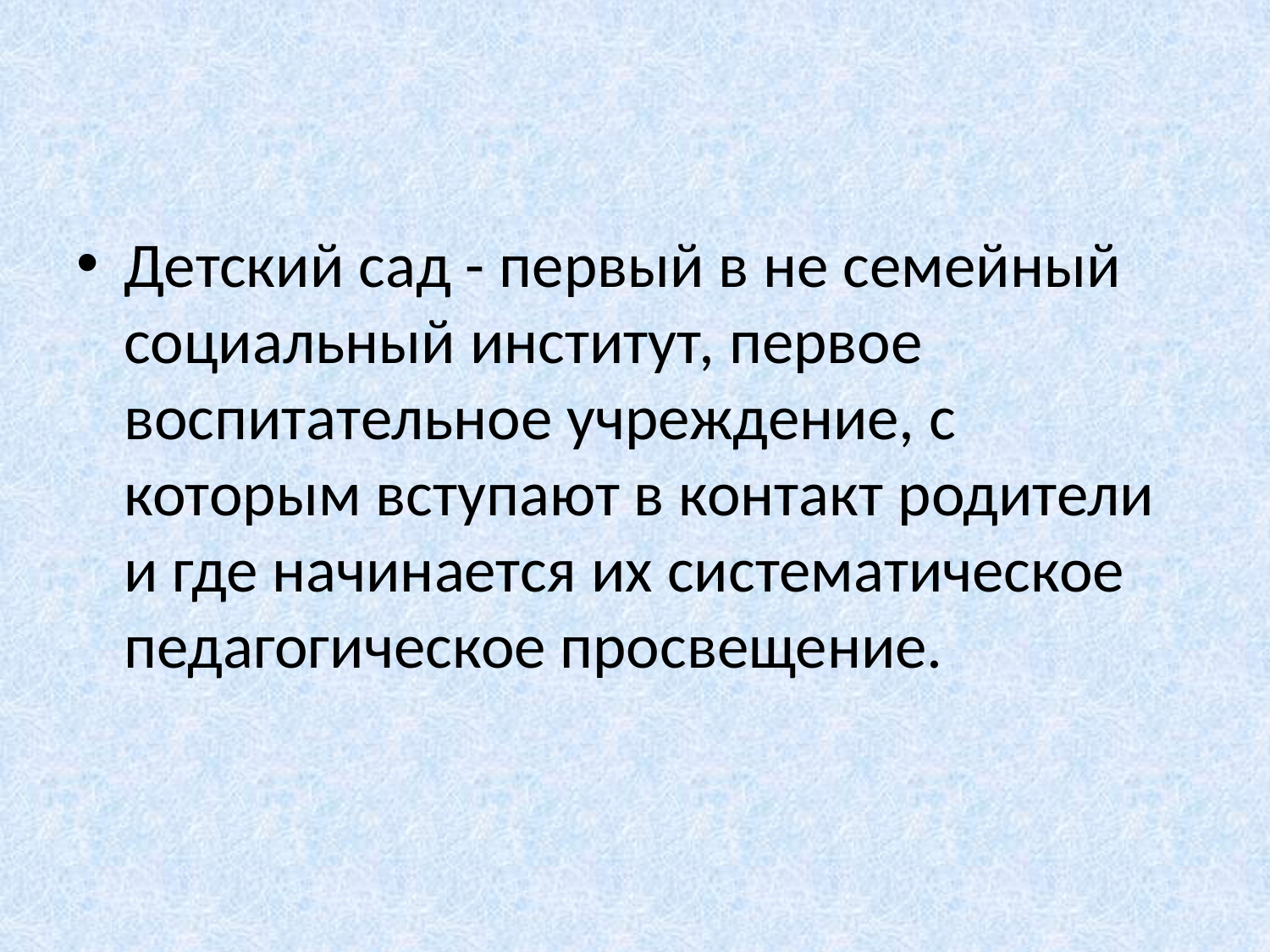

Детский сад - первый в не семейный социальный институт, первое воспитательное учреждение, с которым вступают в контакт родители и где начинается их систематическое педагогическое просвещение.
#